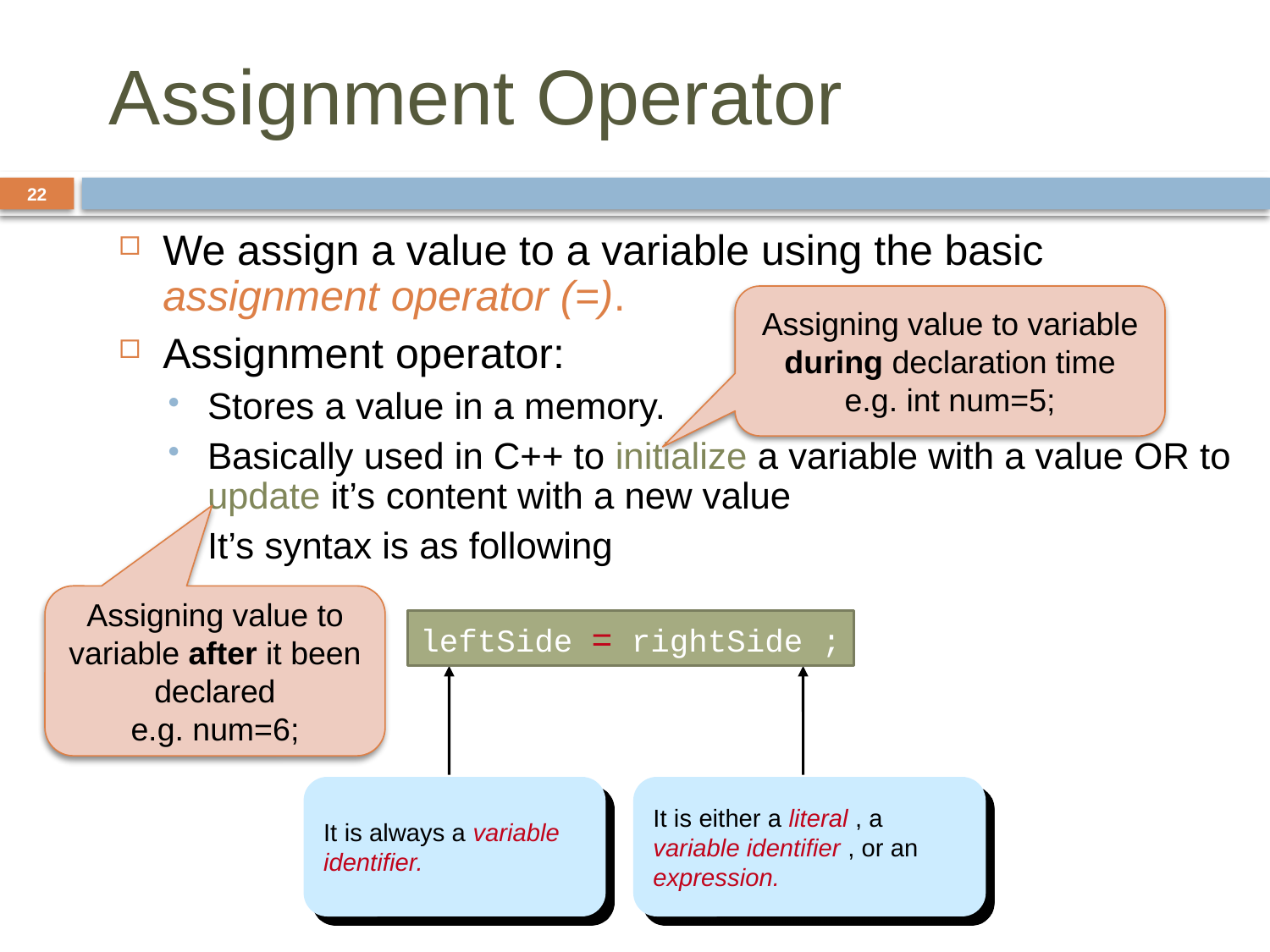

# Assignment Operator
22
We assign a value to a variable using the basic assignment operator (=).
Assignment operator:
Stores a value in a memory.
Basically used in C++ to initialize a variable with a value OR to update it’s content with a new value
It’s syntax is as following

Assigning value to variable during declaration time
e.g. int num=5;
Assigning value to variable after it been declared
e.g. num=6;
leftSide = rightSide ;

It is always a variable identifier.

It is either a literal , a variable identifier , or an expression.